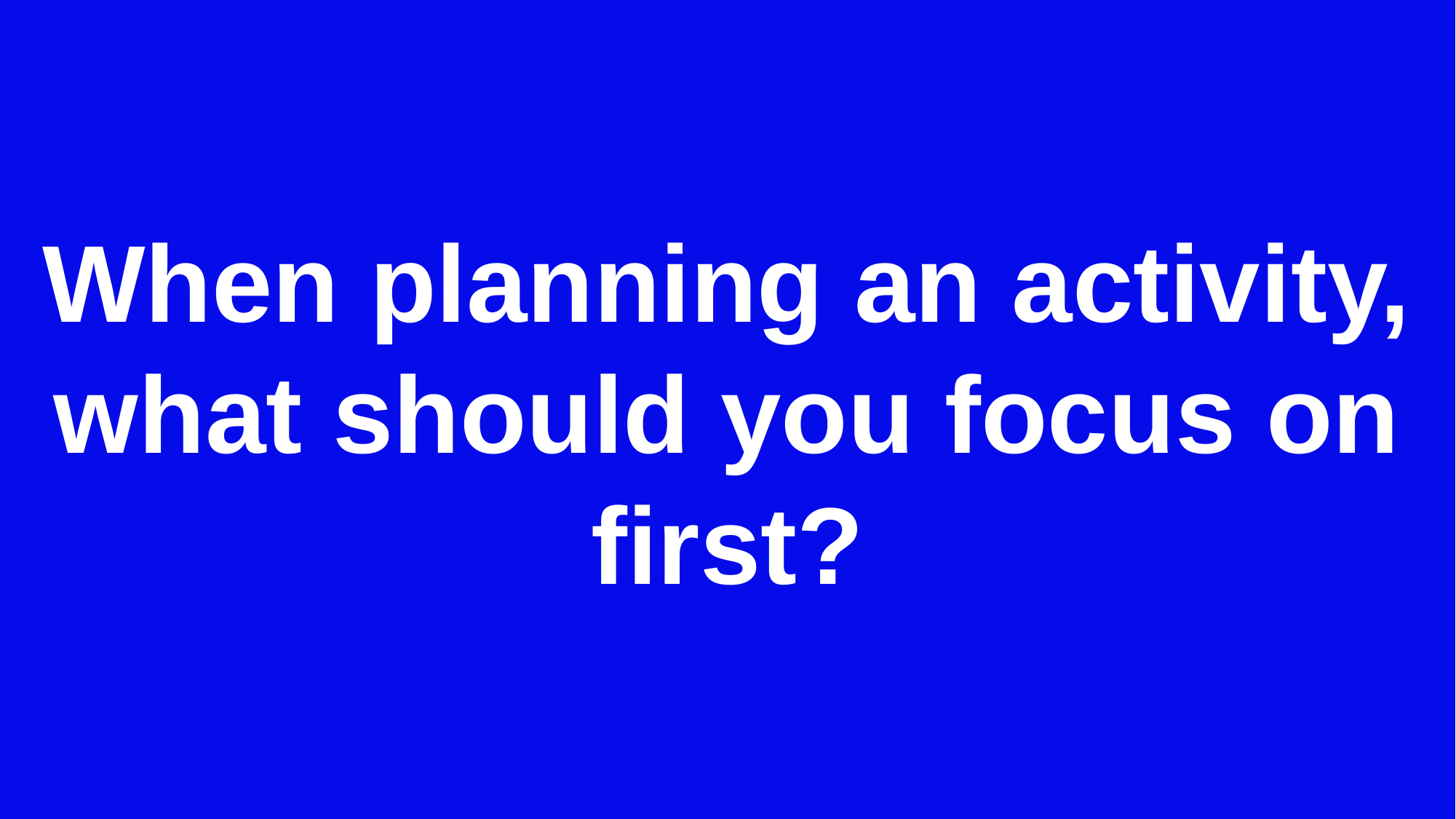

When planning an activity, what should you focus on first?